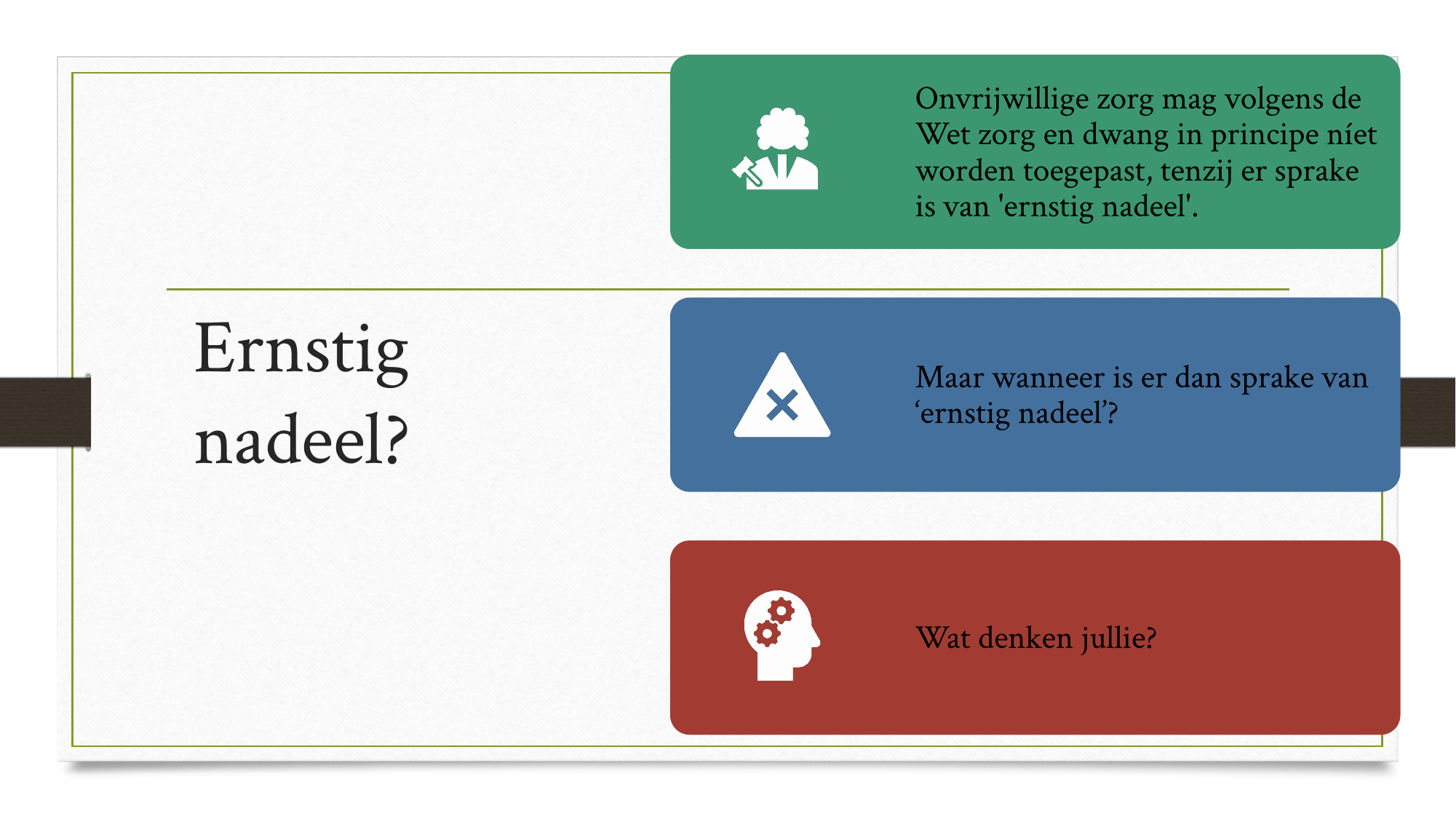

Onvrijwillige zorg mag volgens de Wet zorg en dwang in principe níet worden toegepast, tenzij er sprake is van 'ernstig nadeel'.
Maar wanneer is er dan sprake van ‘ernstig nadeel’?
Wat denken jullie?
# Ernstig nadeel?